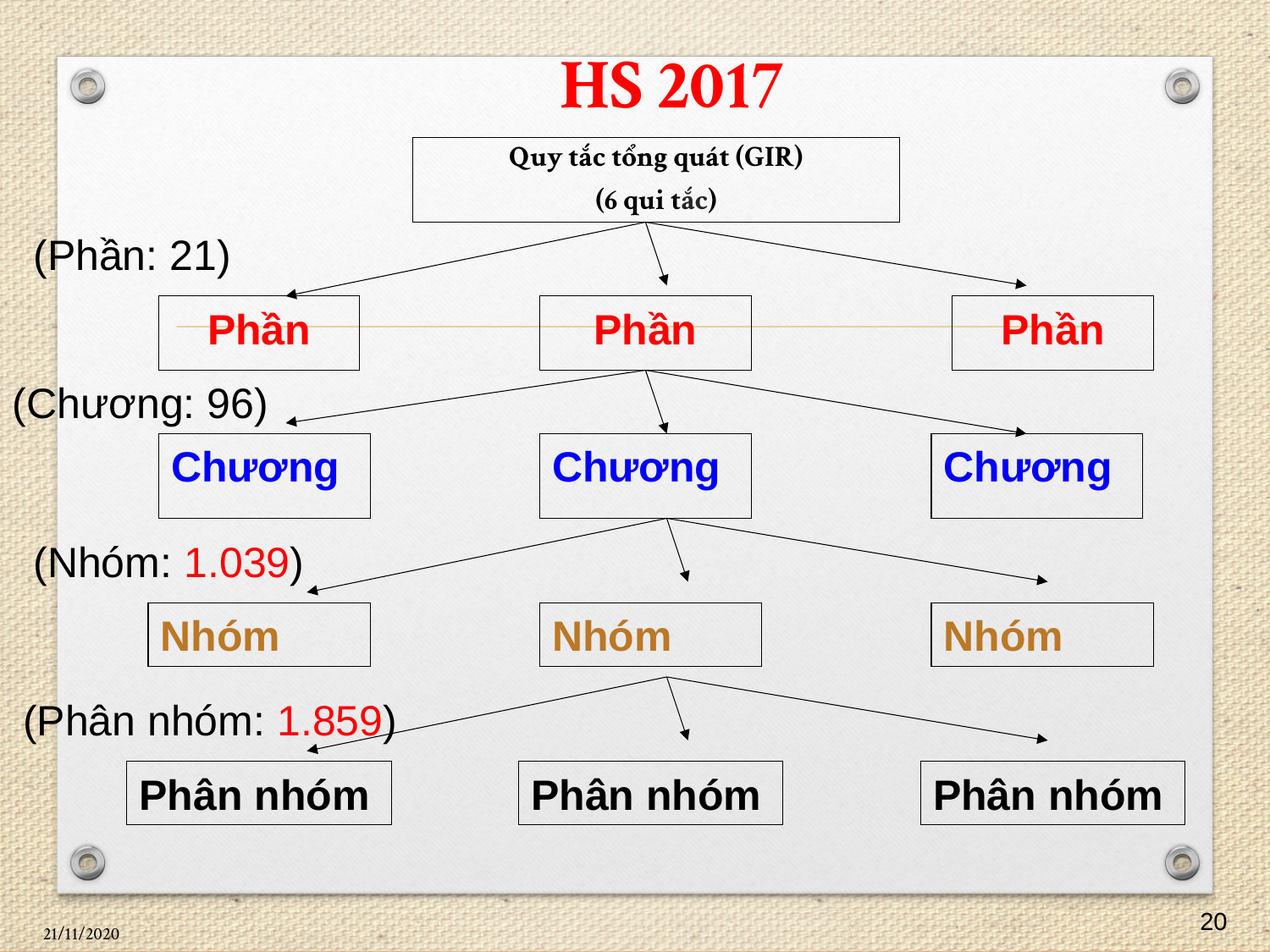

# HS 2017
Quy tắc tổng quát (GIR)
(6 qui tắc)
(Phần: 21)

Phần
Phần
Phần
(Chương: 96)

Chương
Chương
Chương

(Nhóm: 1.039)
Nhóm
Nhóm
Nhóm

(Phân nhóm: 1.859)
Phân nhóm
Phân nhóm
Phân nhóm
20
21/11/2020